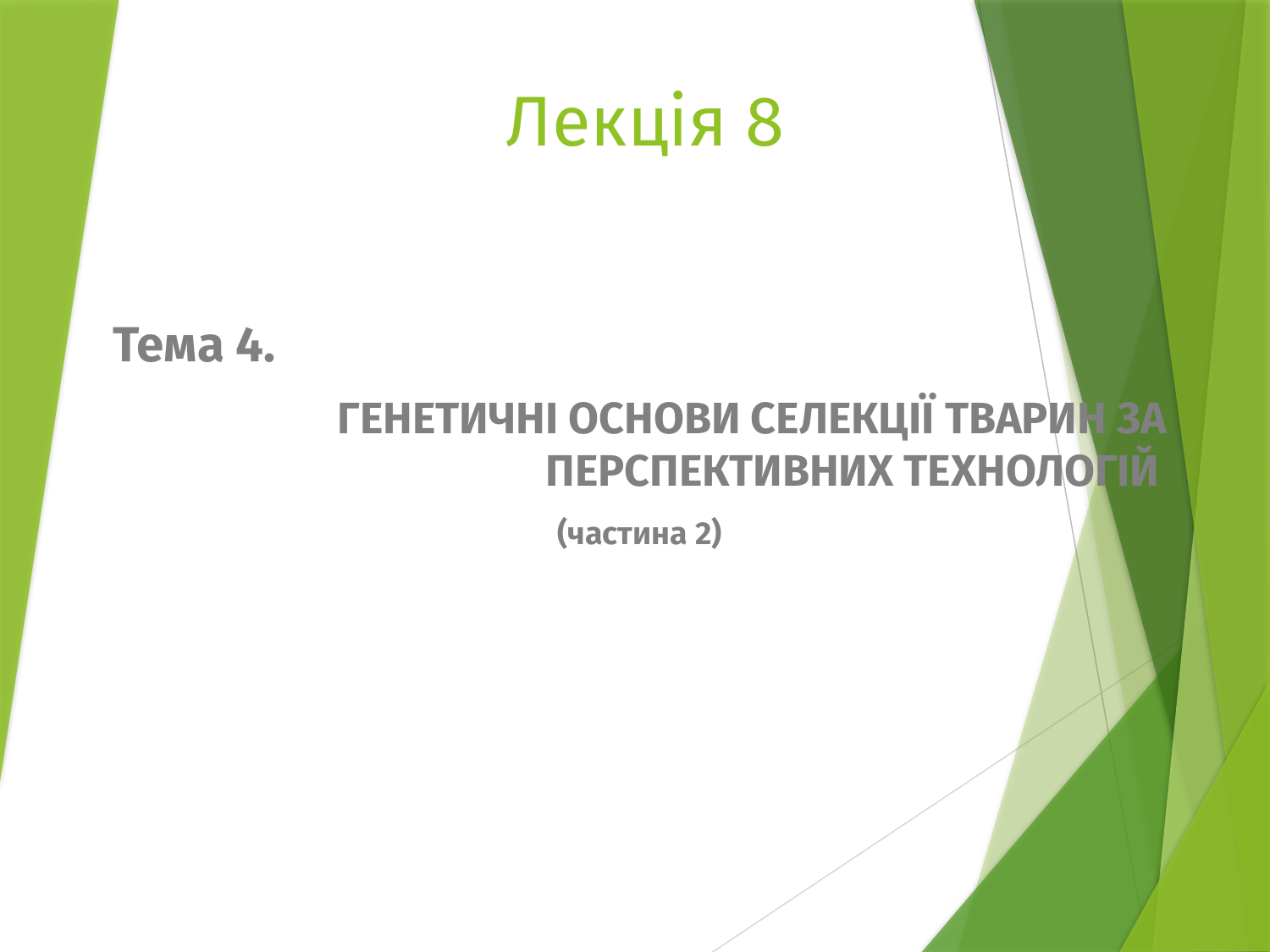

# Лекція 8
Тема 4.
ГЕНЕТИЧНІ ОСНОВИ СЕЛЕКЦІЇ ТВАРИН ЗА ПЕРСПЕКТИВНИХ ТЕХНОЛОГІЙ
(частина 2)